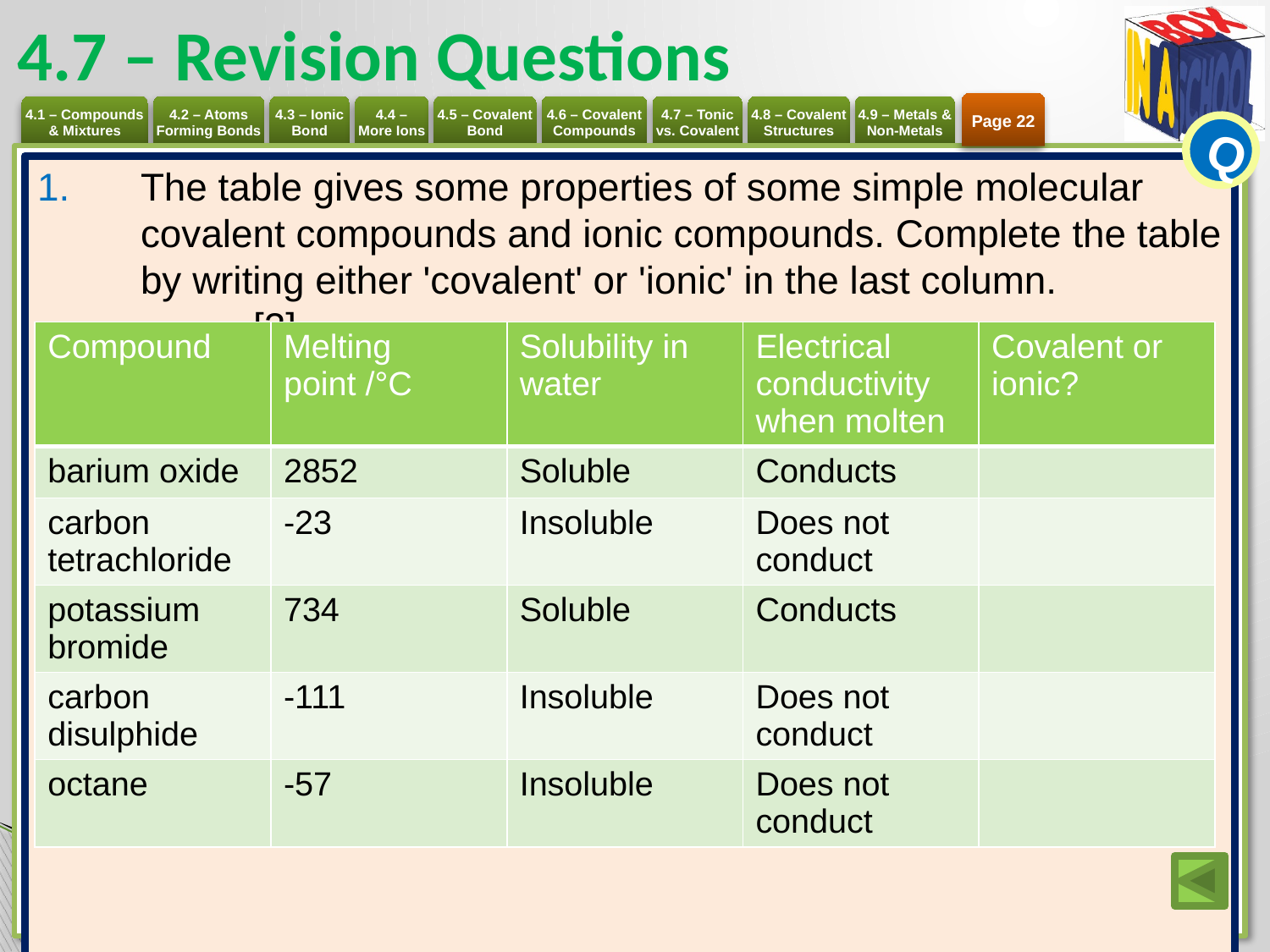

# 4.7 – Revision Questions
Page 22
Q
The table gives some properties of some simple molecular covalent compounds and ionic compounds. Complete the table by writing either 'covalent' or 'ionic' in the last column.	[2]
| Compound | Melting point /°C | Solubility in water | Electrical conductivity when molten | Covalent or ionic? |
| --- | --- | --- | --- | --- |
| barium oxide | 2852 | Soluble | Conducts |  |
| carbon tetrachloride | -23 | Insoluble | Does not conduct |  |
| potassium bromide | 734 | Soluble | Conducts |  |
| carbon disulphide | -111 | Insoluble | Does not conduct |  |
| octane | -57 | Insoluble | Does not conduct |  |